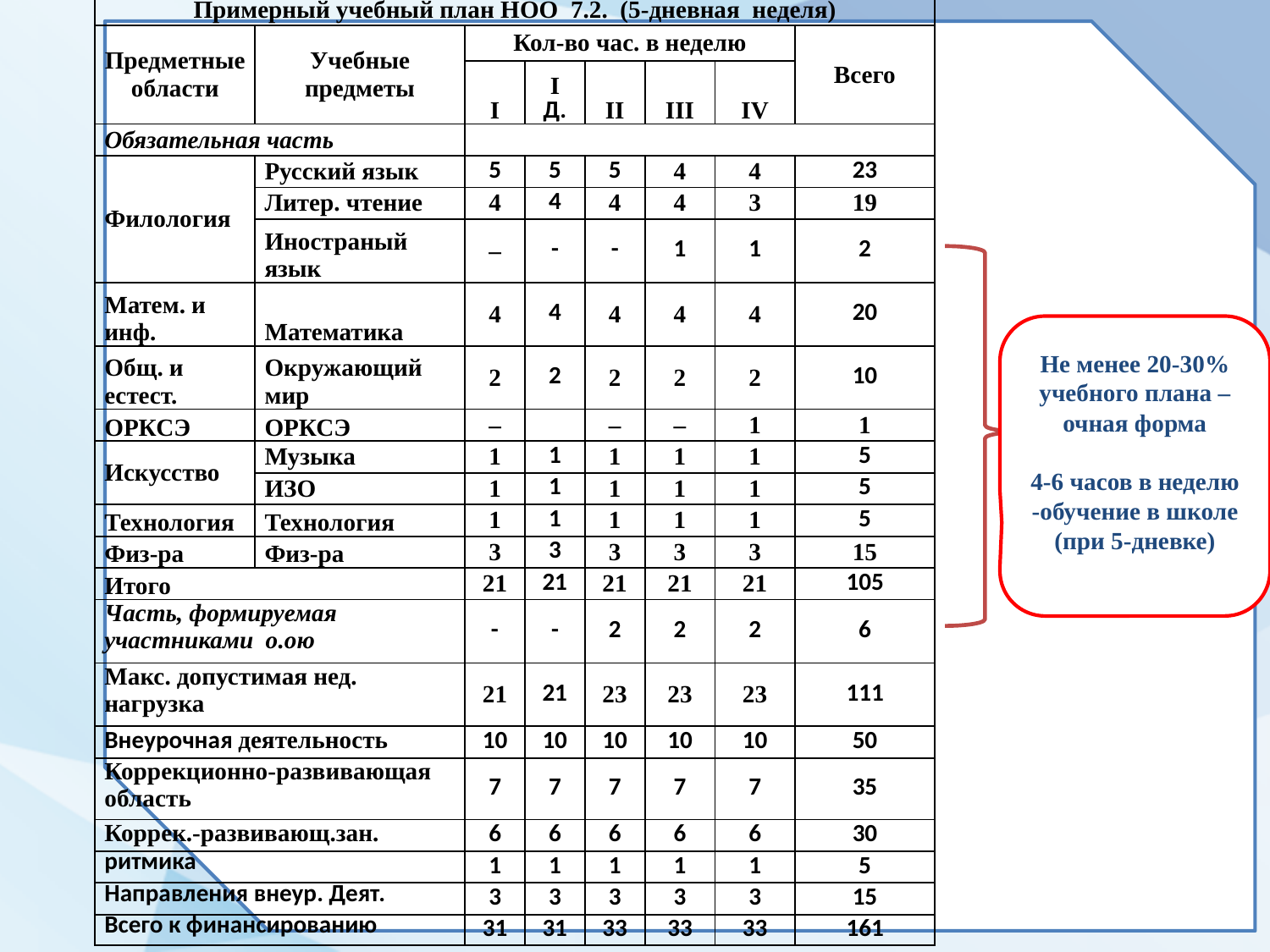

| Примерный учебный план НОО 7.2. (5-дневная неделя) |  |  |  |  |  |  |  |
| --- | --- | --- | --- | --- | --- | --- | --- |
| Предметные области | Учебные предметы | Кол-во час. в неделю |  |  |  |  | Всего |
|  |  | I | I Д. | II | III | IV |  |
| Обязательная часть |  |  |  |  |  |  |  |
| Филология | Русский язык | 5 | 5 | 5 | 4 | 4 | 23 |
|  | Литер. чтение | 4 | 4 | 4 | 4 | 3 | 19 |
|  | Иностраный язык | – | - | - | 1 | 1 | 2 |
| Матем. и инф. | Математика | 4 | 4 | 4 | 4 | 4 | 20 |
| Общ. и естест. | Окружающий мир | 2 | 2 | 2 | 2 | 2 | 10 |
| ОРКСЭ | ОРКСЭ | – |  | – | – | 1 | 1 |
| Искусство | Музыка | 1 | 1 | 1 | 1 | 1 | 5 |
|  | ИЗО | 1 | 1 | 1 | 1 | 1 | 5 |
| Технология | Технология | 1 | 1 | 1 | 1 | 1 | 5 |
| Физ-ра | Физ-ра | 3 | 3 | 3 | 3 | 3 | 15 |
| Итого |  | 21 | 21 | 21 | 21 | 21 | 105 |
| Часть, формируемая участниками о.ою |  | - | - | 2 | 2 | 2 | 6 |
| Макс. допустимая нед. нагрузка |  | 21 | 21 | 23 | 23 | 23 | 111 |
| Внеурочная деятельность |  | 10 | 10 | 10 | 10 | 10 | 50 |
| Коррекционно-развивающая область |  | 7 | 7 | 7 | 7 | 7 | 35 |
| Коррек.-развивающ.зан. |  | 6 | 6 | 6 | 6 | 6 | 30 |
| ритмика |  | 1 | 1 | 1 | 1 | 1 | 5 |
| Направления внеур. Деят. |  | 3 | 3 | 3 | 3 | 3 | 15 |
| Всего к финансированию |  | 31 | 31 | 33 | 33 | 33 | 161 |

Не менее 20-30% учебного плана – очная форма

4-6 часов в неделю -обучение в школе (при 5-дневке)